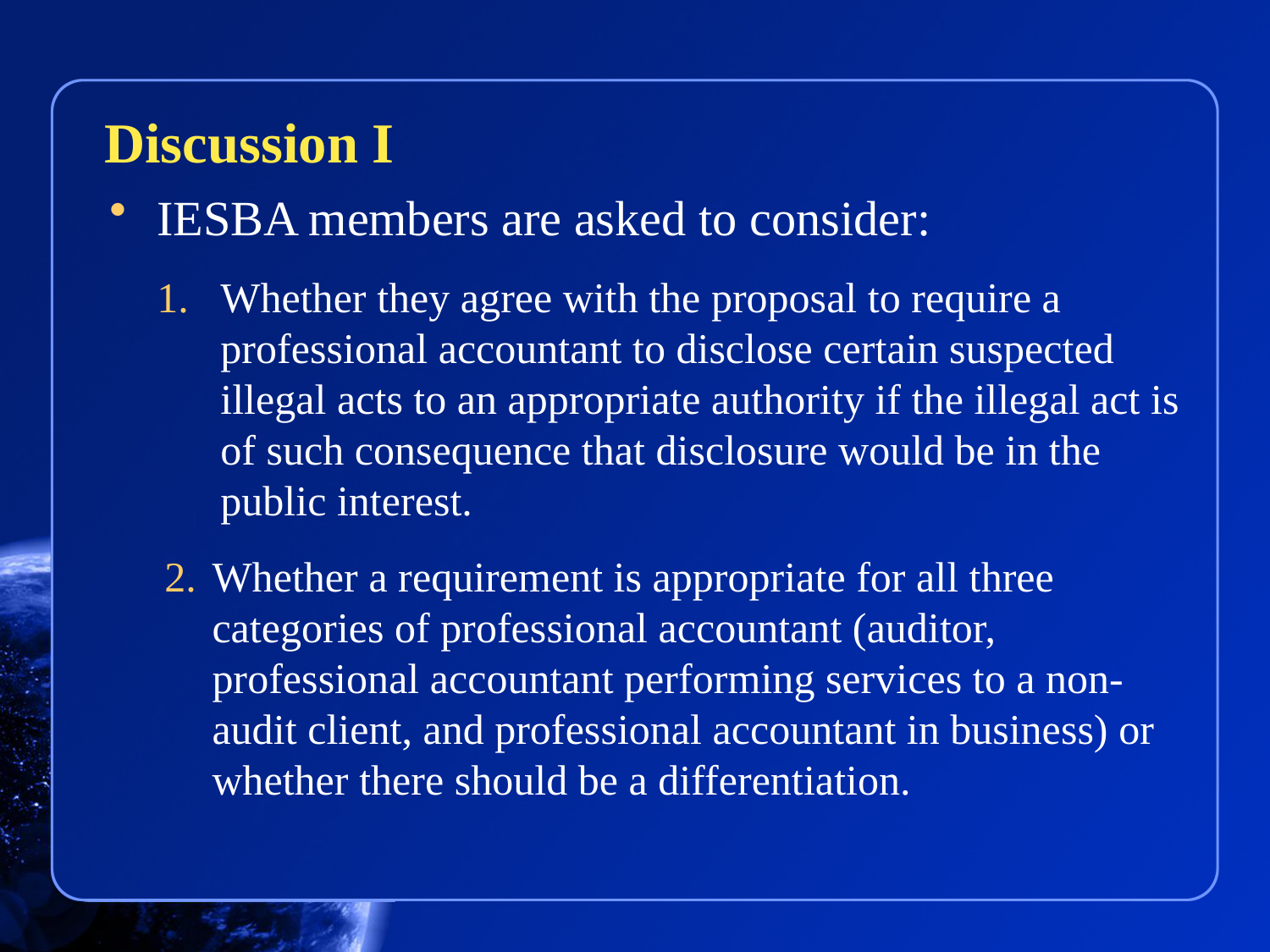

Discussion I
IESBA members are asked to consider:
Whether they agree with the proposal to require a professional accountant to disclose certain suspected illegal acts to an appropriate authority if the illegal act is of such consequence that disclosure would be in the public interest.
Whether a requirement is appropriate for all three categories of professional accountant (auditor, professional accountant performing services to a non-audit client, and professional accountant in business) or whether there should be a differentiation.